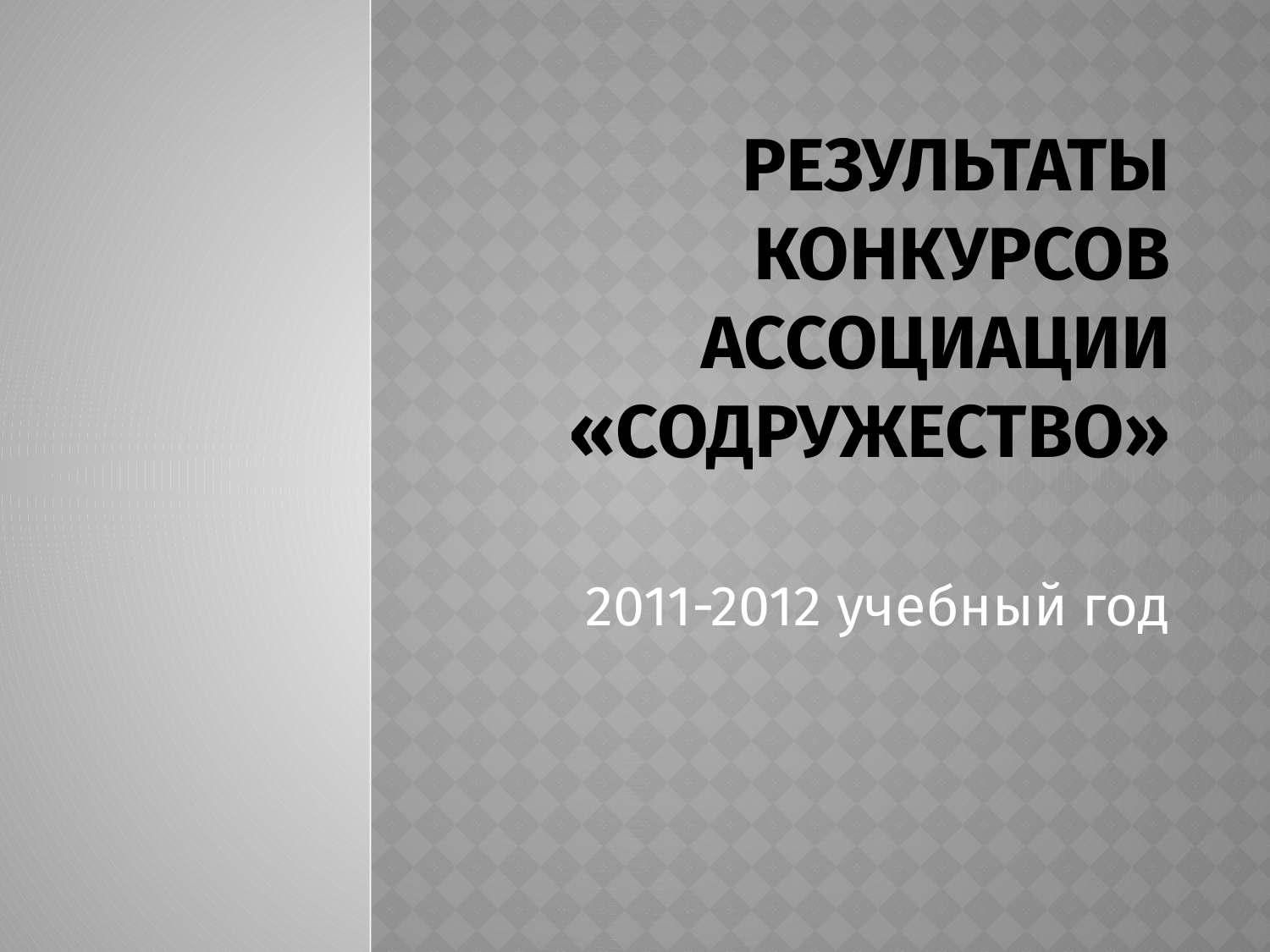

# РЕЗУЛЬТАТЫ КОНКУРСОВ АССОЦИАЦИИ «СОДРУЖЕСТВО»

2011-2012 учебный год